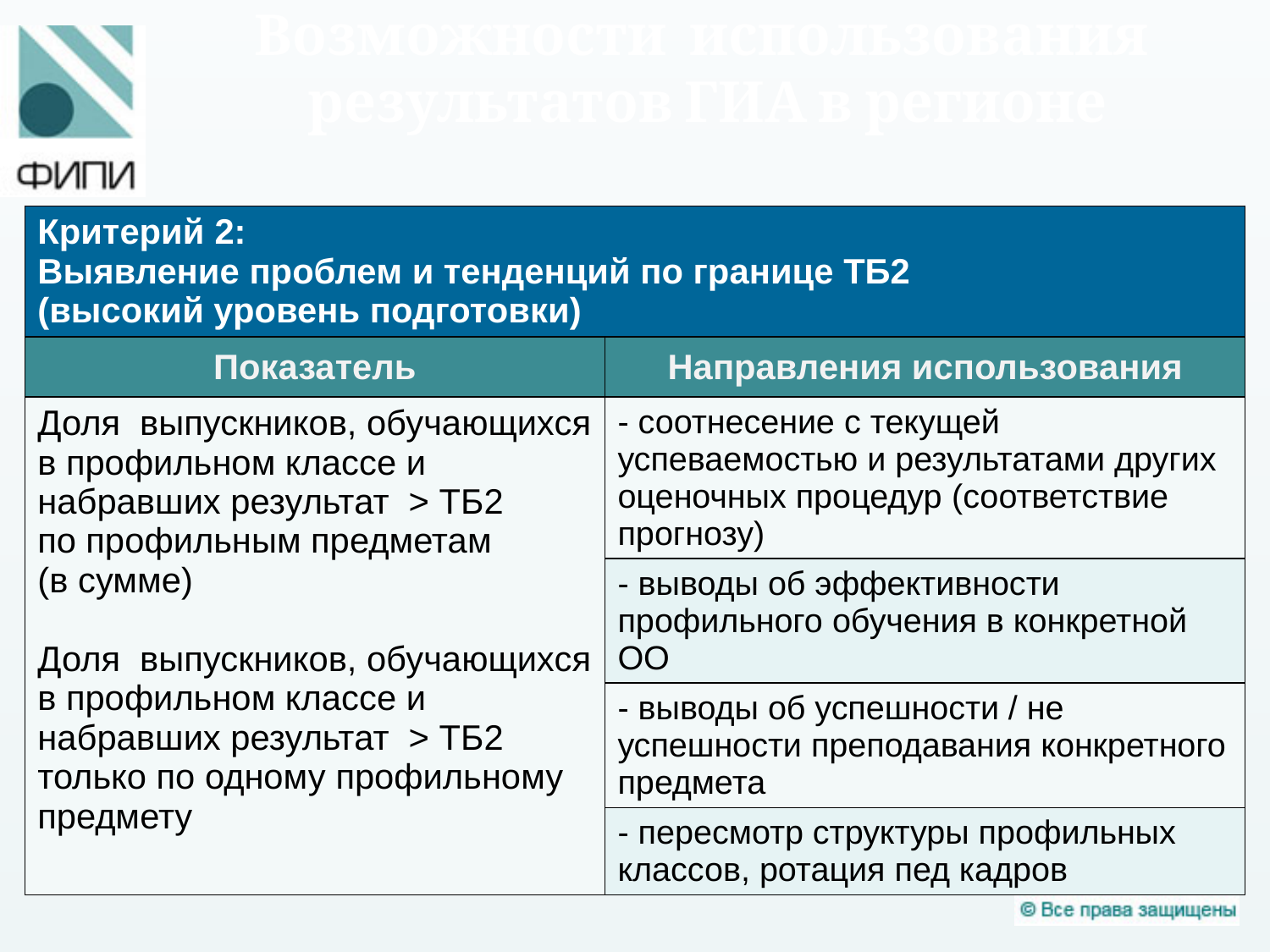

# Возможности  использования результатов ГИА в регионе

| Критерий 2: Выявление проблем и тенденций по границе ТБ2 (высокий уровень подготовки) |  |
| --- | --- |
| Показатель | Направления использования |
| Доля выпускников, обучающихся в профильном классе и набравших результат > ТБ2 по профильным предметам (в сумме) Доля выпускников, обучающихся в профильном классе и набравших результат > ТБ2 только по одному профильному предмету | - соотнесение с текущей успеваемостью и результатами других оценочных процедур (соответствие прогнозу) |
|  | - выводы об эффективности профильного обучения в конкретной ОО |
|  | - выводы об успешности / не успешности преподавания конкретного предмета |
|  | - пересмотр структуры профильных классов, ротация пед кадров |